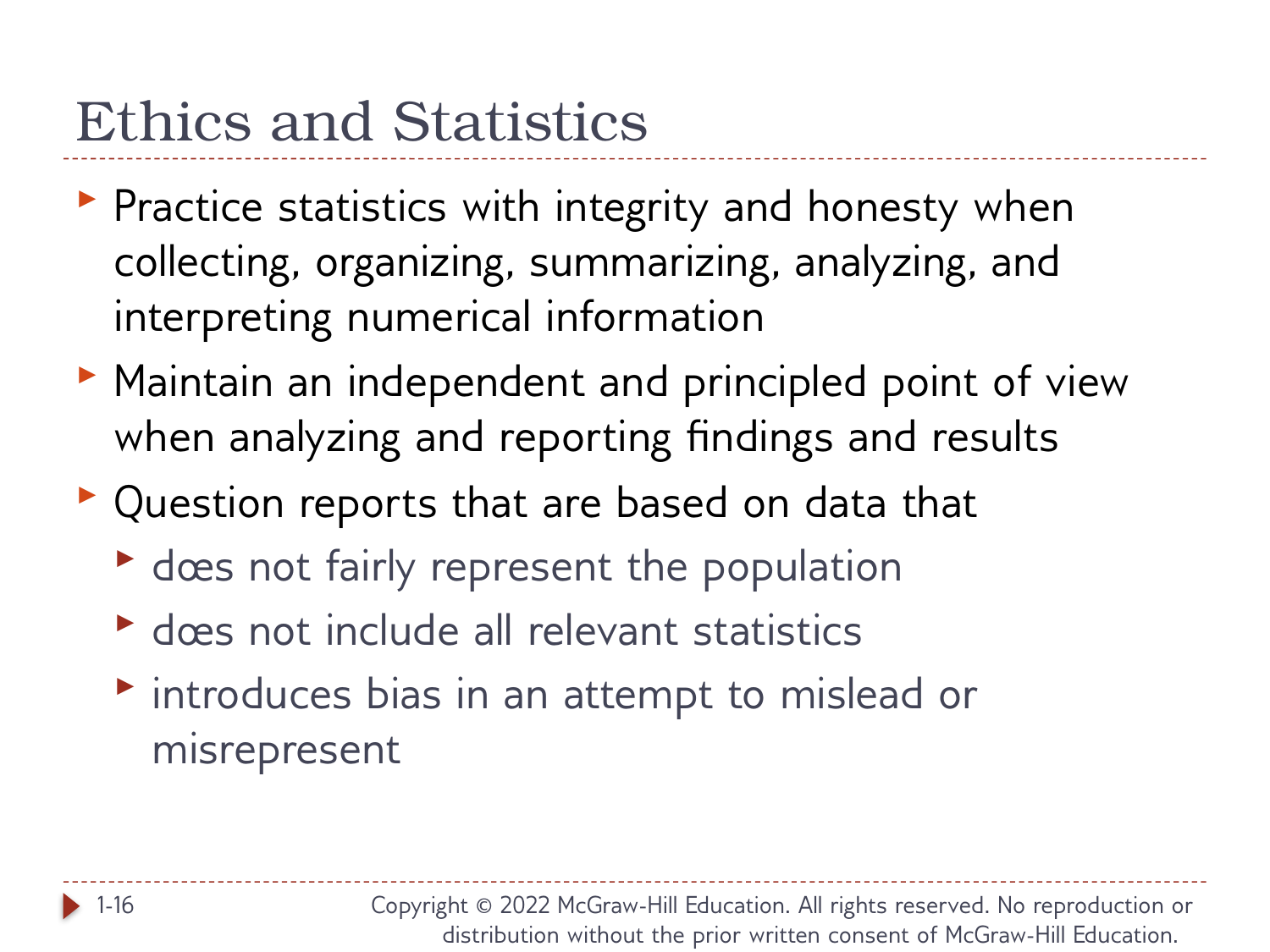

# Ethics and Statistics
Practice statistics with integrity and honesty when collecting, organizing, summarizing, analyzing, and interpreting numerical information
Maintain an independent and principled point of view when analyzing and reporting findings and results
Question reports that are based on data that
does not fairly represent the population
does not include all relevant statistics
introduces bias in an attempt to mislead or misrepresent
1-16
Copyright © 2022 McGraw-Hill Education. All rights reserved. No reproduction or distribution without the prior written consent of McGraw-Hill Education.